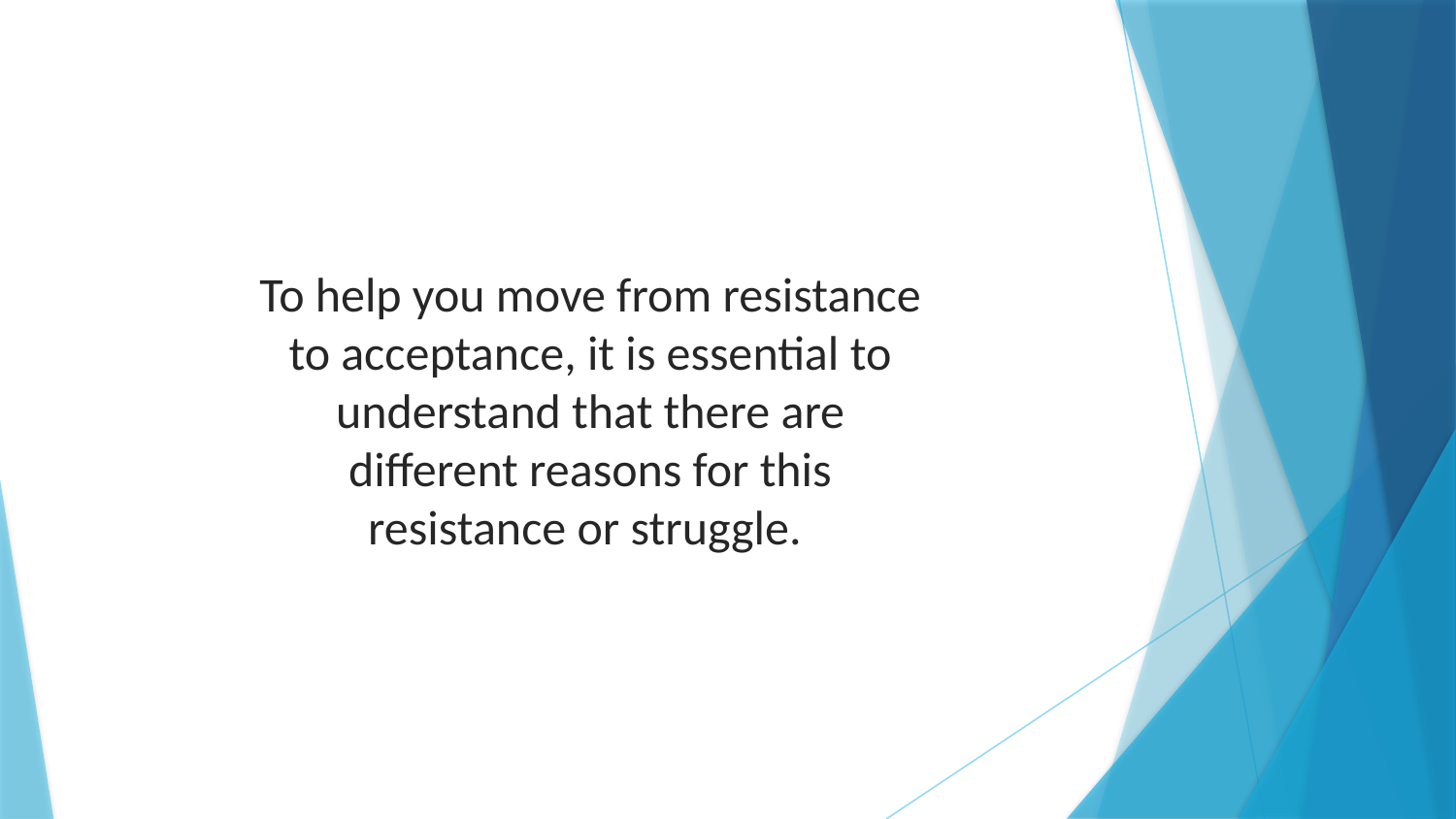

To help you move from resistance to acceptance, it is essential to understand that there are different reasons for this resistance or struggle.